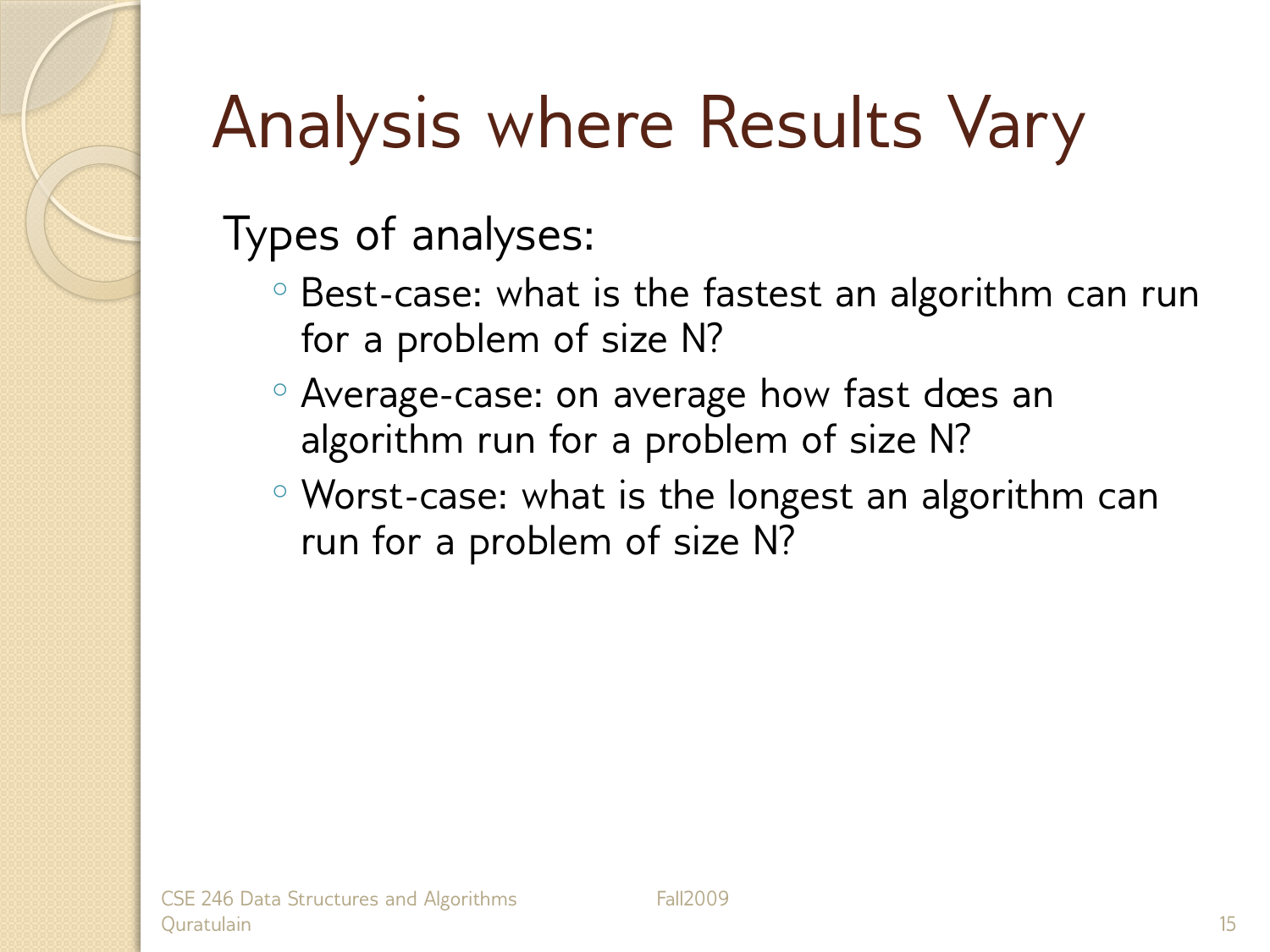

# Analysis where Results Vary
Types of analyses:
Best-case: what is the fastest an algorithm can run for a problem of size N?
Average-case: on average how fast does an algorithm run for a problem of size N?
Worst-case: what is the longest an algorithm can run for a problem of size N?
CSE 246 Data Structures and Algorithms                      Fall2009                                                               Quratulain
15